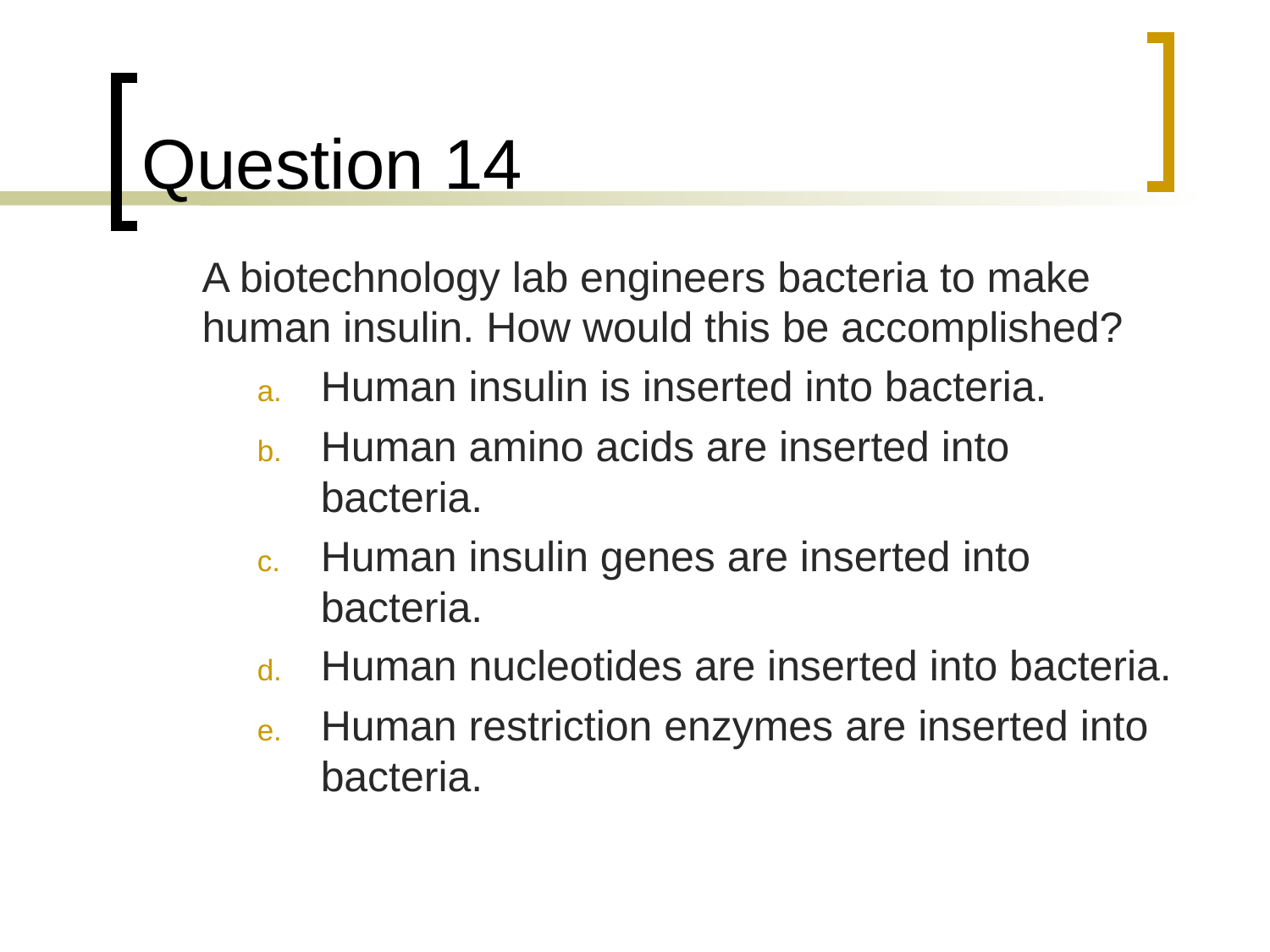

# Question 14
	A biotechnology lab engineers bacteria to make human insulin. How would this be accomplished?
Human insulin is inserted into bacteria.
Human amino acids are inserted into bacteria.
Human insulin genes are inserted into bacteria.
Human nucleotides are inserted into bacteria.
Human restriction enzymes are inserted into bacteria.